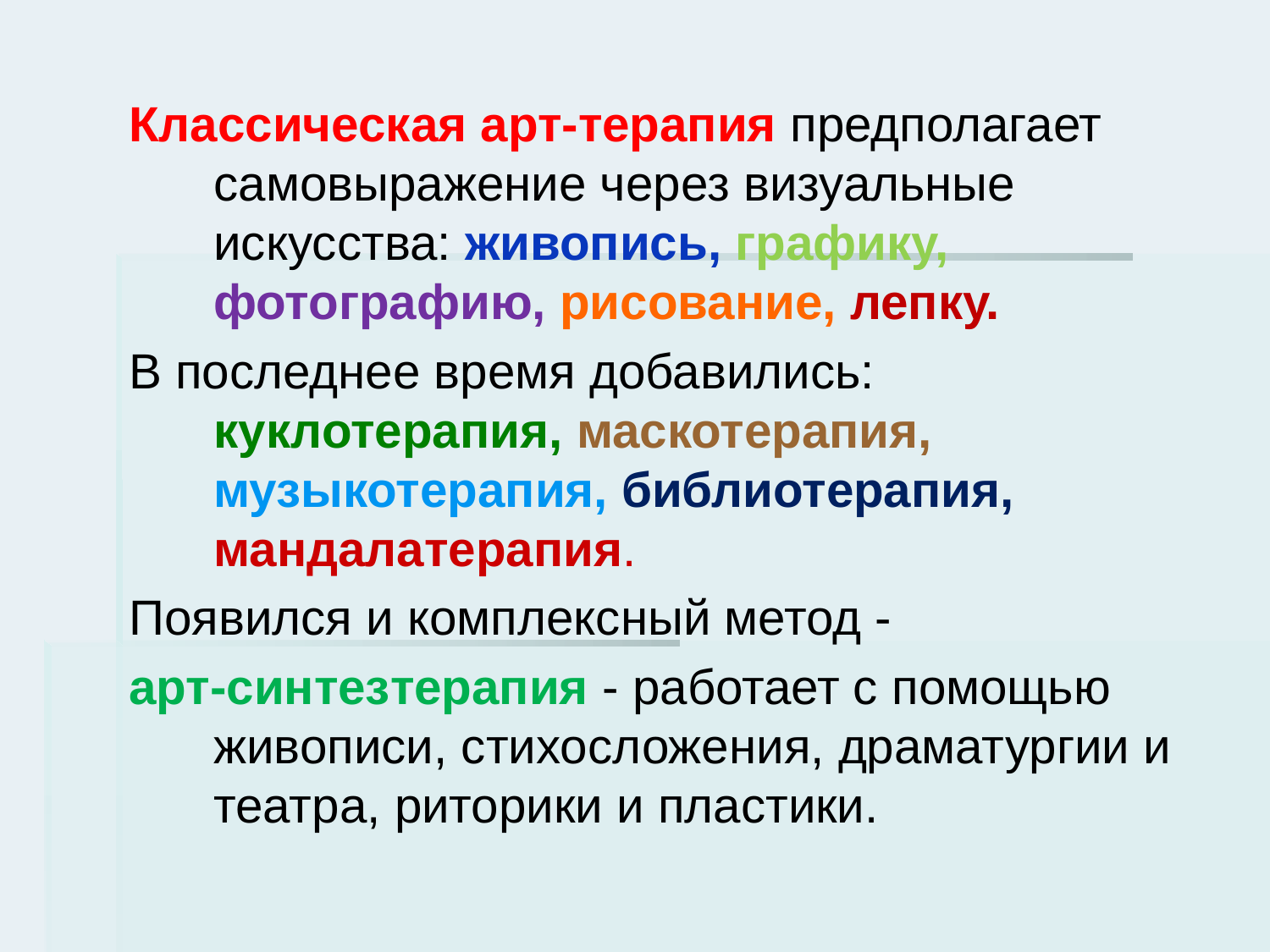

#
Классическая арт-терапия предполагает самовыражение через визуальные искусства: живопись, графику, фотографию, рисование, лепку.
В последнее время добавились: куклотерапия, маскотерапия, музыкотерапия, библиотерапия, мандалатерапия.
Появился и комплексный метод -
арт-синтезтерапия - работает с помощью живописи, стихосложения, драматургии и театра, риторики и пластики.